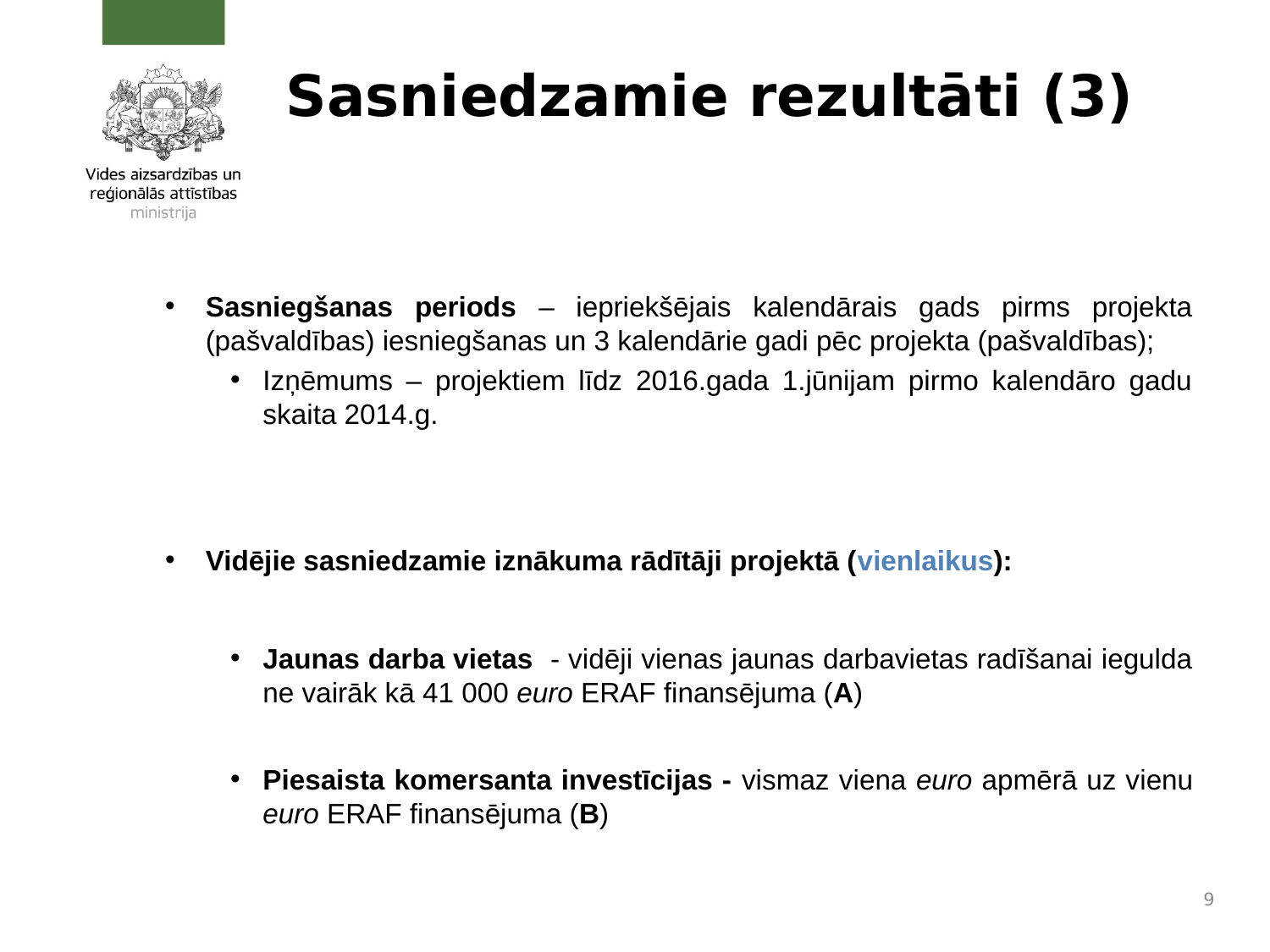

Sasniedzamie rezultāti (3)

Sasniegšanas periods – iepriekšējais kalendārais gads pirms projekta (pašvaldības) iesniegšanas un 3 kalendārie gadi pēc projekta (pašvaldības);
Izņēmums – projektiem līdz 2016.gada 1.jūnijam pirmo kalendāro gadu skaita 2014.g.

Vidējie sasniedzamie iznākuma rādītāji projektā (vienlaikus):

Jaunas darba vietas  - vidēji vienas jaunas darbavietas radīšanai iegulda ne vairāk kā 41 000 euro ERAF finansējuma (A)

Piesaista komersanta investīcijas - vismaz viena euro apmērā uz vienu euro ERAF finansējuma (B)

9